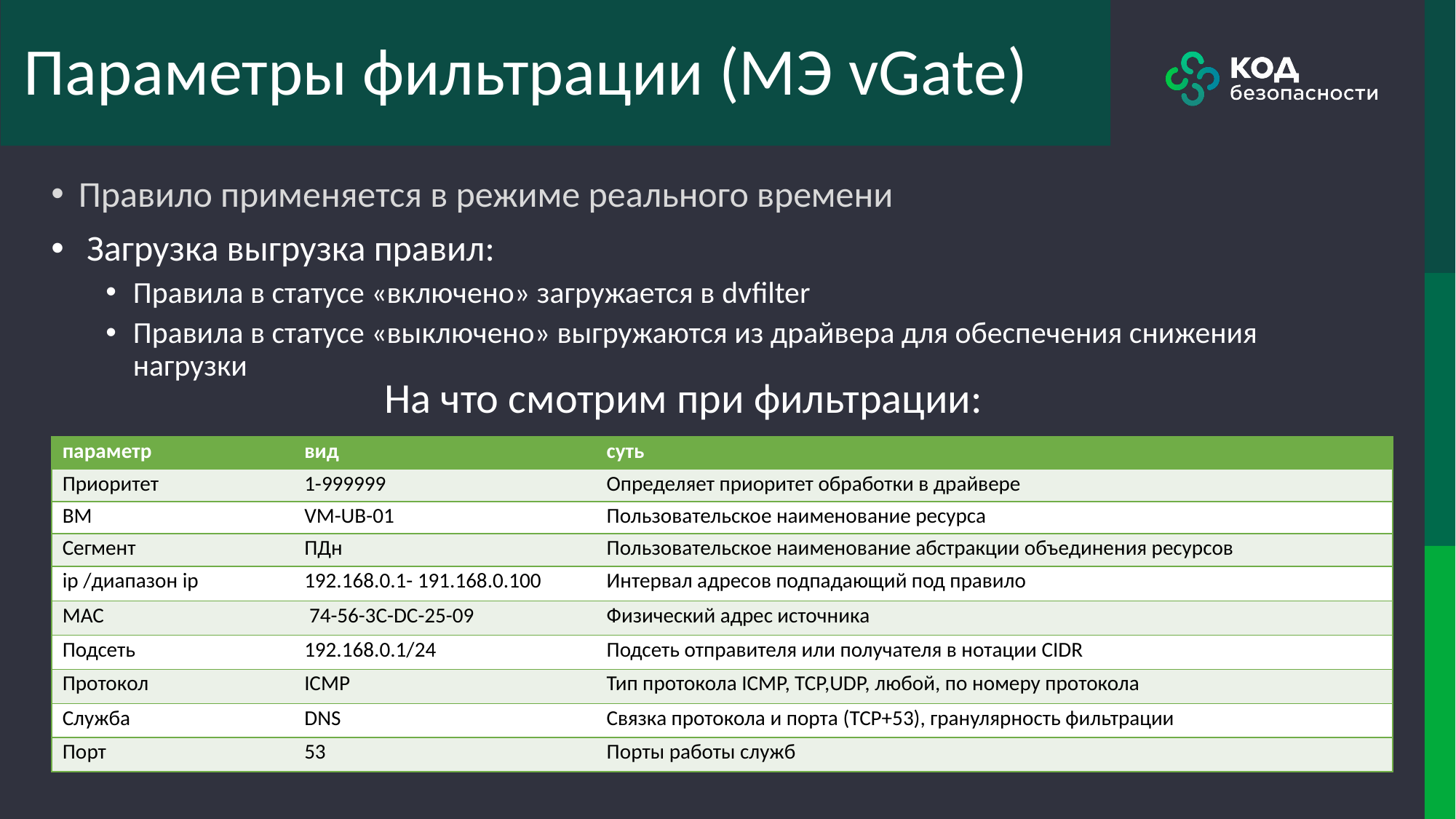

# Параметры фильтрации (МЭ vGate)
Правило применяется в режиме реального времени
 Загрузка выгрузка правил:
Правила в статусе «включено» загружается в dvfilter
Правила в статусе «выключено» выгружаются из драйвера для обеспечения снижения нагрузки

На что смотрим при фильтрации:
| параметр | вид | суть |
| --- | --- | --- |
| Приоритет | 1-999999 | Определяет приоритет обработки в драйвере |
| ВМ | VM-UB-01 | Пользовательское наименование ресурса |
| Сегмент | ПДн | Пользовательское наименование абстракции объединения ресурсов |
| ip /диапазон ip | 192.168.0.1- 191.168.0.100 | Интервал адресов подпадающий под правило |
| MAC | 74-56-3C-DC-25-09 | Физический адрес источника |
| Подсеть | 192.168.0.1/24 | Подсеть отправителя или получателя в нотации CIDR |
| Протокол | ICMP | Тип протокола ICMP, TCP,UDP, любой, по номеру протокола |
| Служба | DNS | Связка протокола и порта (TCP+53), гранулярность фильтрации |
| Порт | 53 | Порты работы служб |